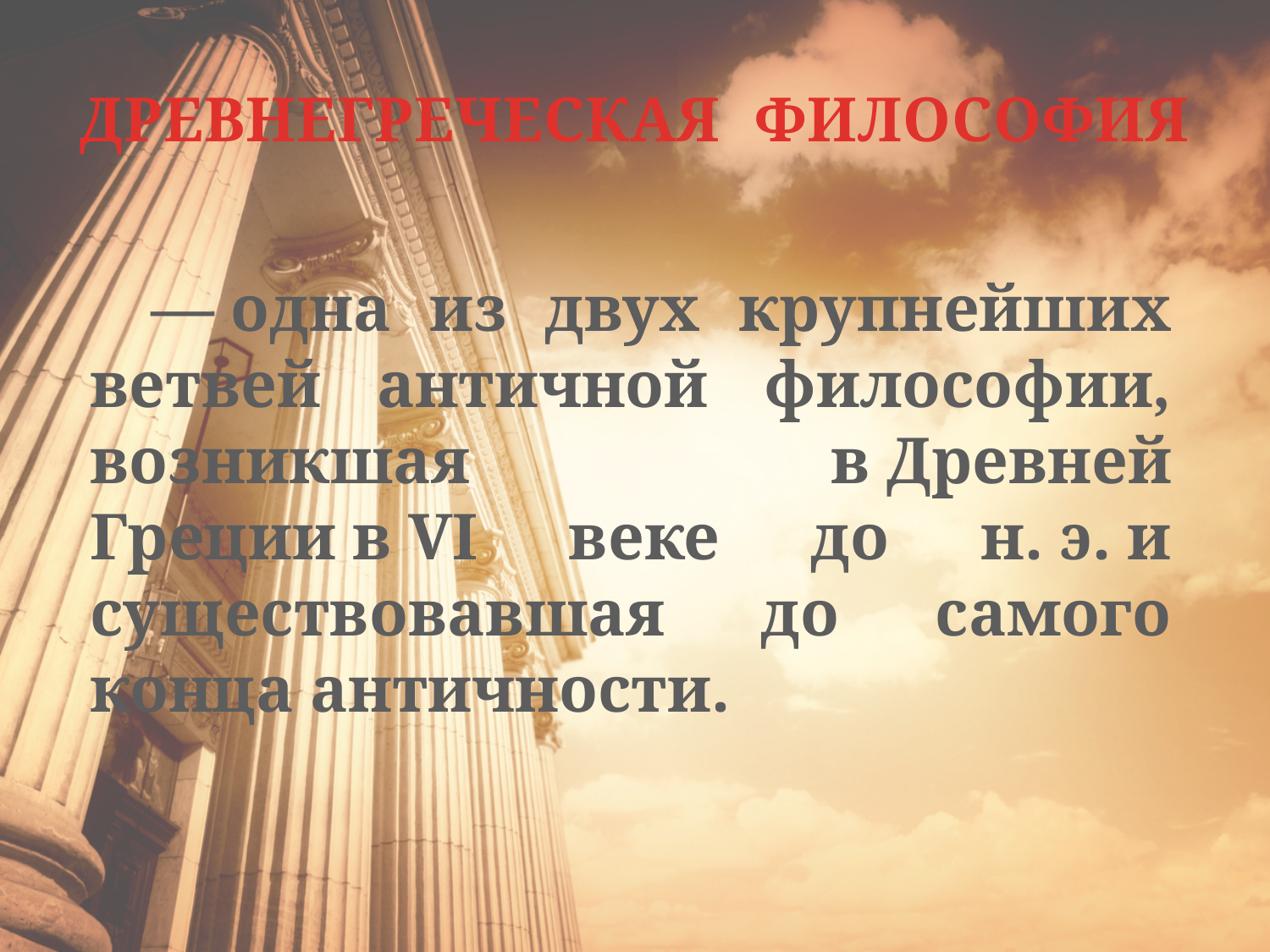

# ДРЕВНЕГРЕЧЕСКАЯ  ФИЛОСОФИЯ
   — одна из двух крупнейших ветвей античной философии, возникшая в Древней Греции в VI веке до н. э. и существовавшая до самого конца античности.